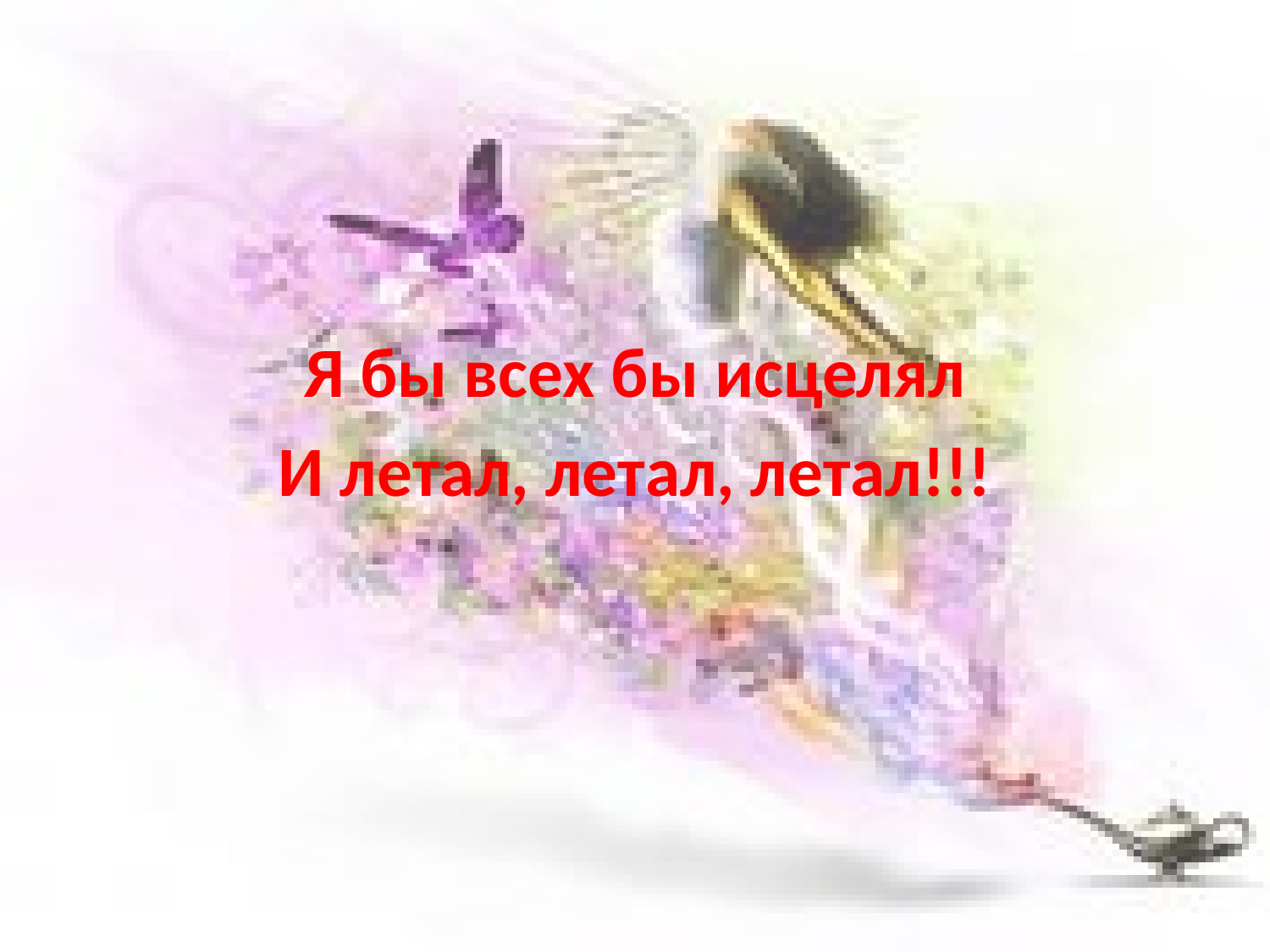

#

Я бы всех бы исцелял
И летал, летал, летал!!!